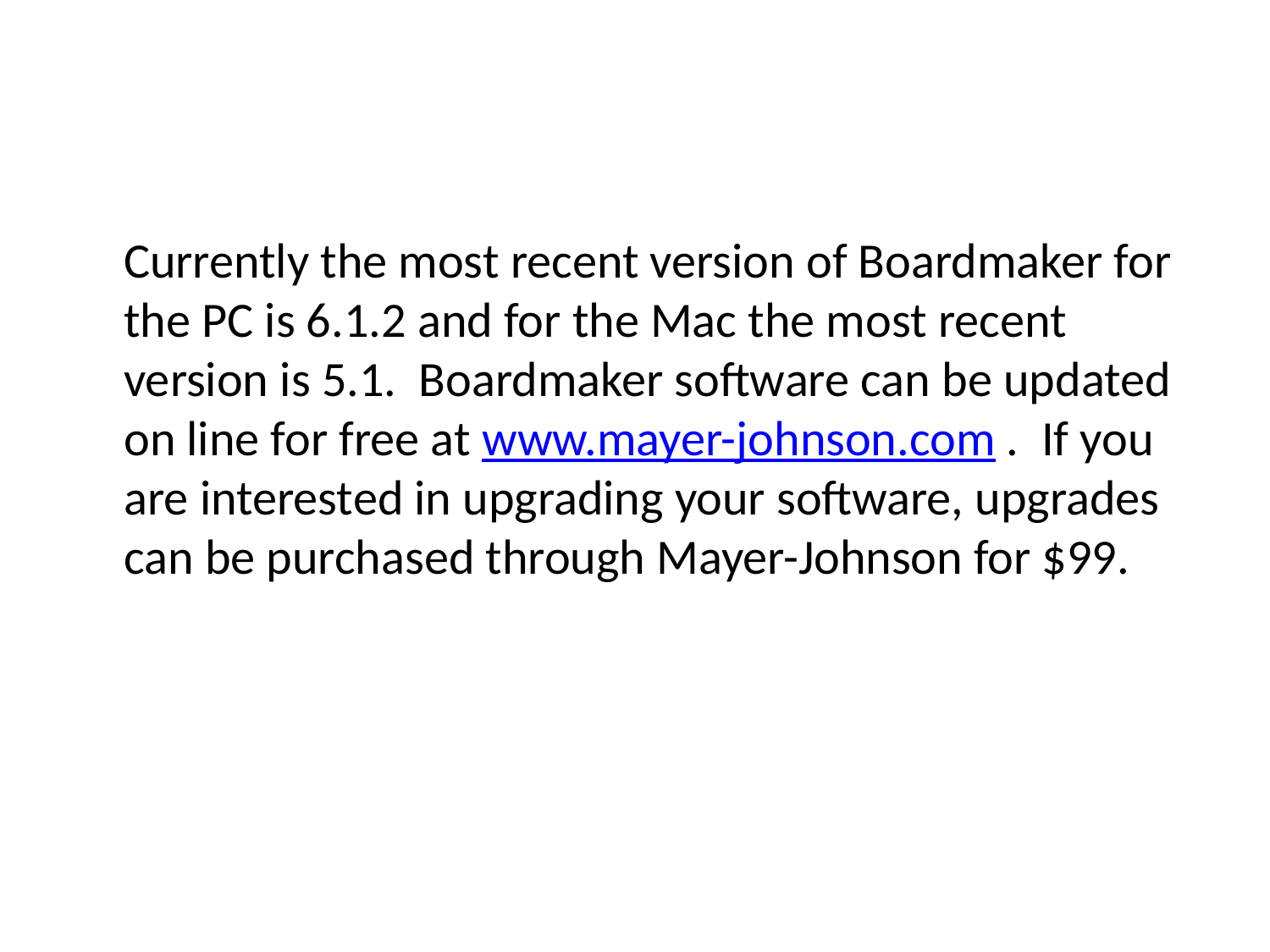

#
	Currently the most recent version of Boardmaker for the PC is 6.1.2 and for the Mac the most recent version is 5.1.  Boardmaker software can be updated on line for free at www.mayer-johnson.com .  If you are interested in upgrading your software, upgrades can be purchased through Mayer-Johnson for $99.